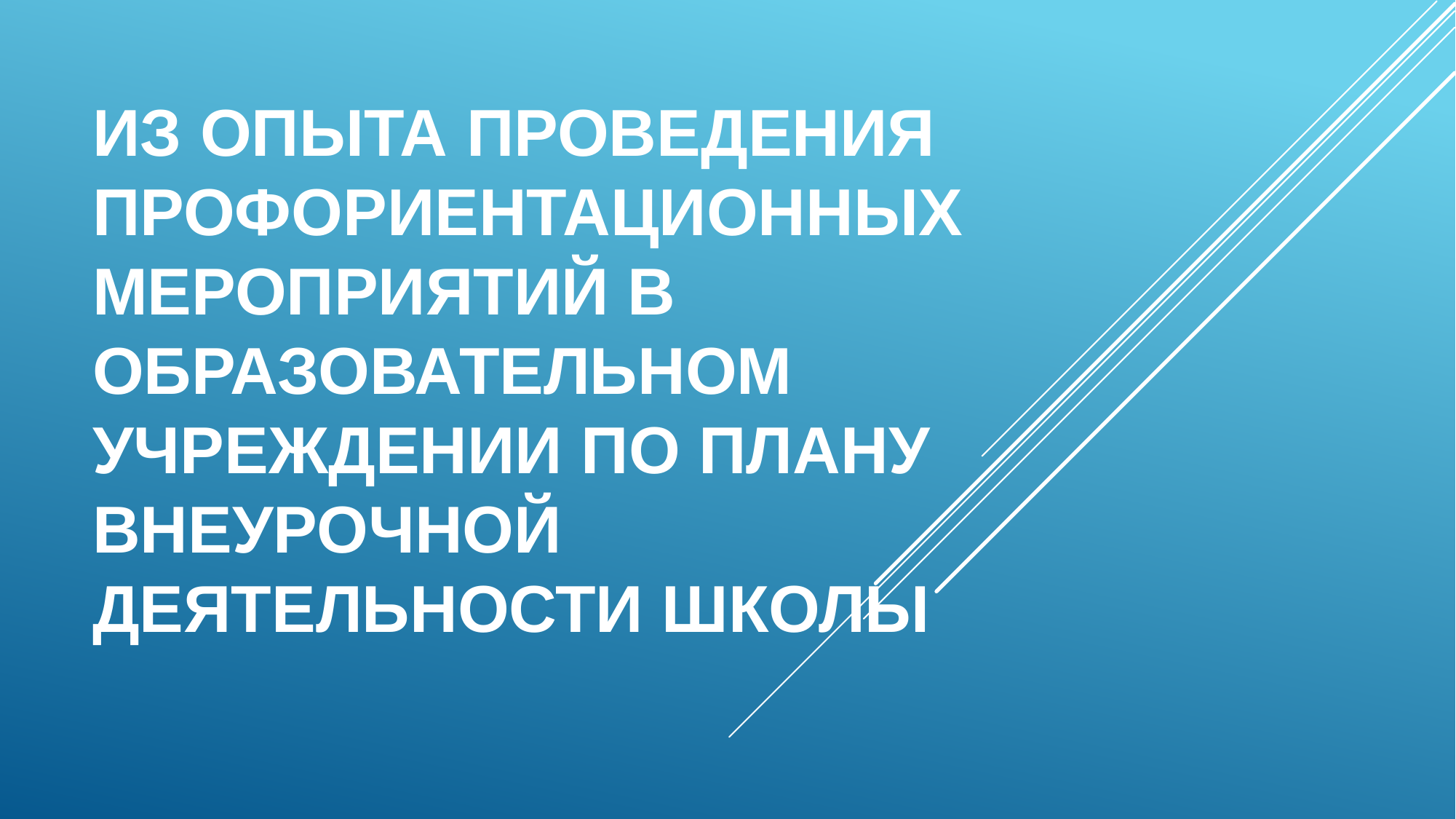

# Из опыта проведения профориентационных мероприятий в образовательном учреждении по плану внеурочной деятельности школы